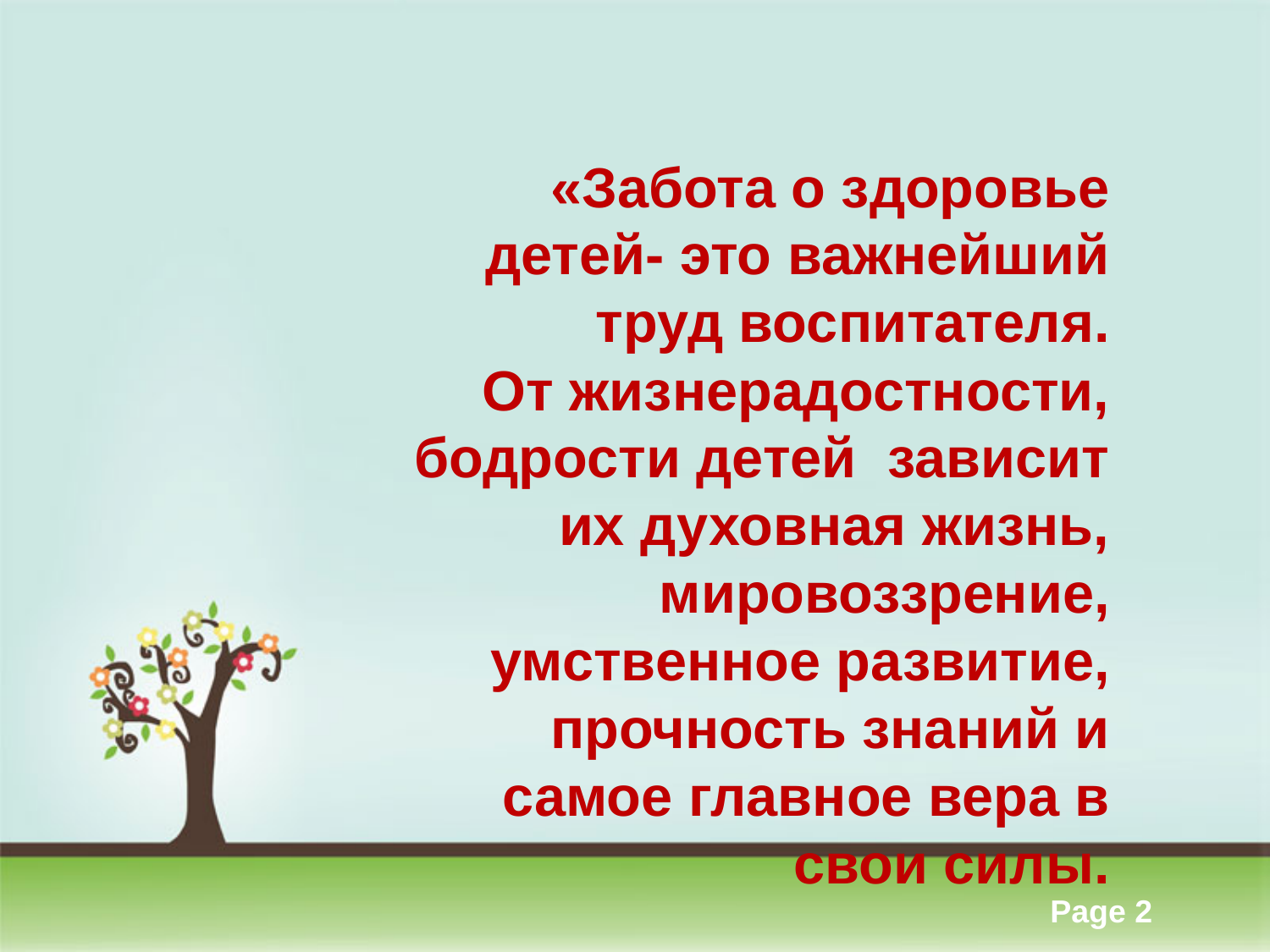

«Забота о здоровье детей- это важнейший труд воспитателя.
От жизнерадостности, бодрости детей  зависит их духовная жизнь, мировоззрение, умственное развитие, прочность знаний и самое главное вера в свои силы.
                                    В.А.Сухомлинский